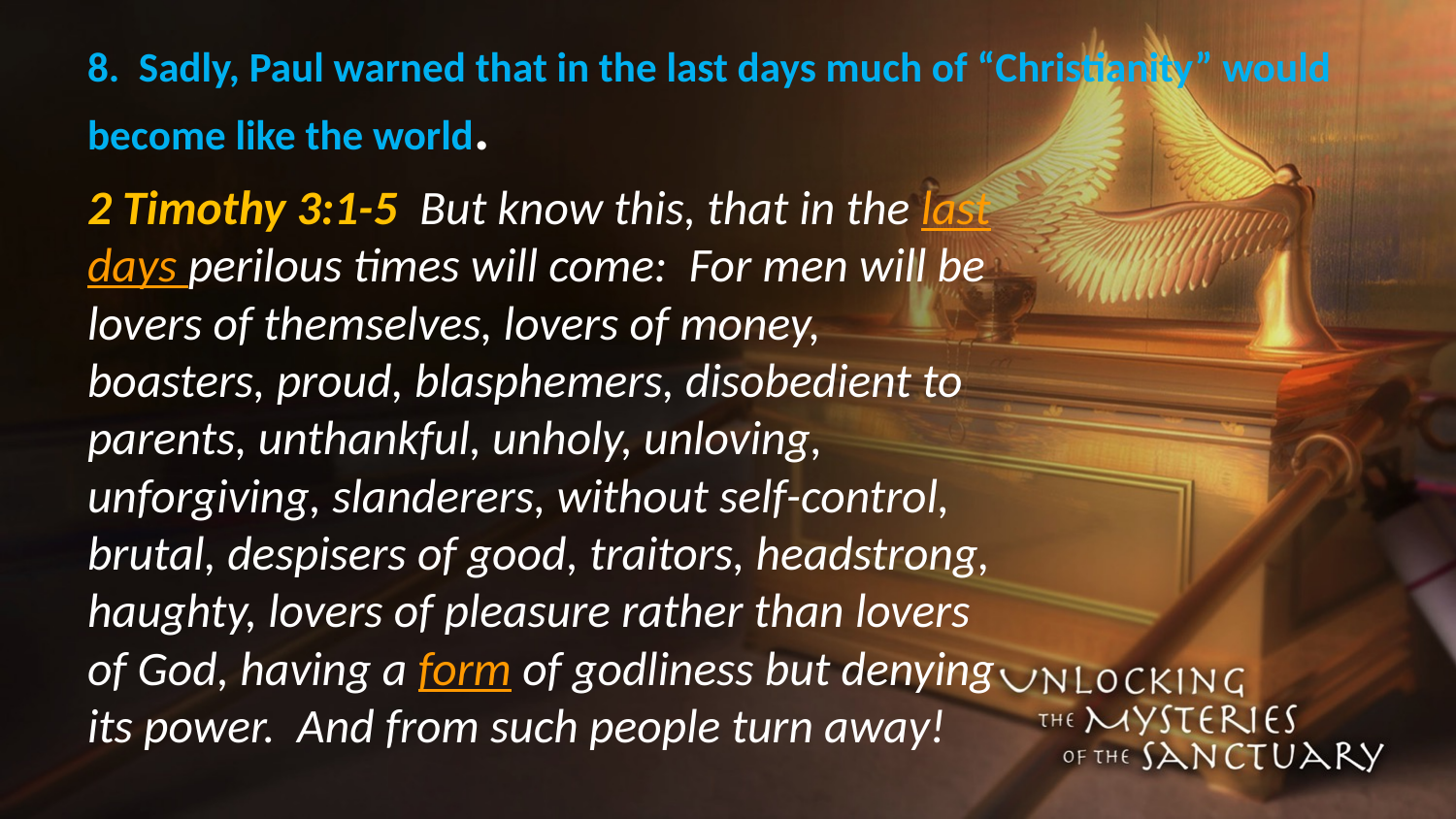

# 8.  Sadly, Paul warned that in the last days much of “Christianity” would become like the world.
2 Timothy 3:1-5  But know this, that in the last days perilous times will come:  For men will be lovers of themselves, lovers of money, boasters, proud, blasphemers, disobedient to parents, unthankful, unholy, unloving, unforgiving, slanderers, without self-control, brutal, despisers of good, traitors, headstrong, haughty, lovers of pleasure rather than lovers of God, having a form of godliness but denying its power.  And from such people turn away!